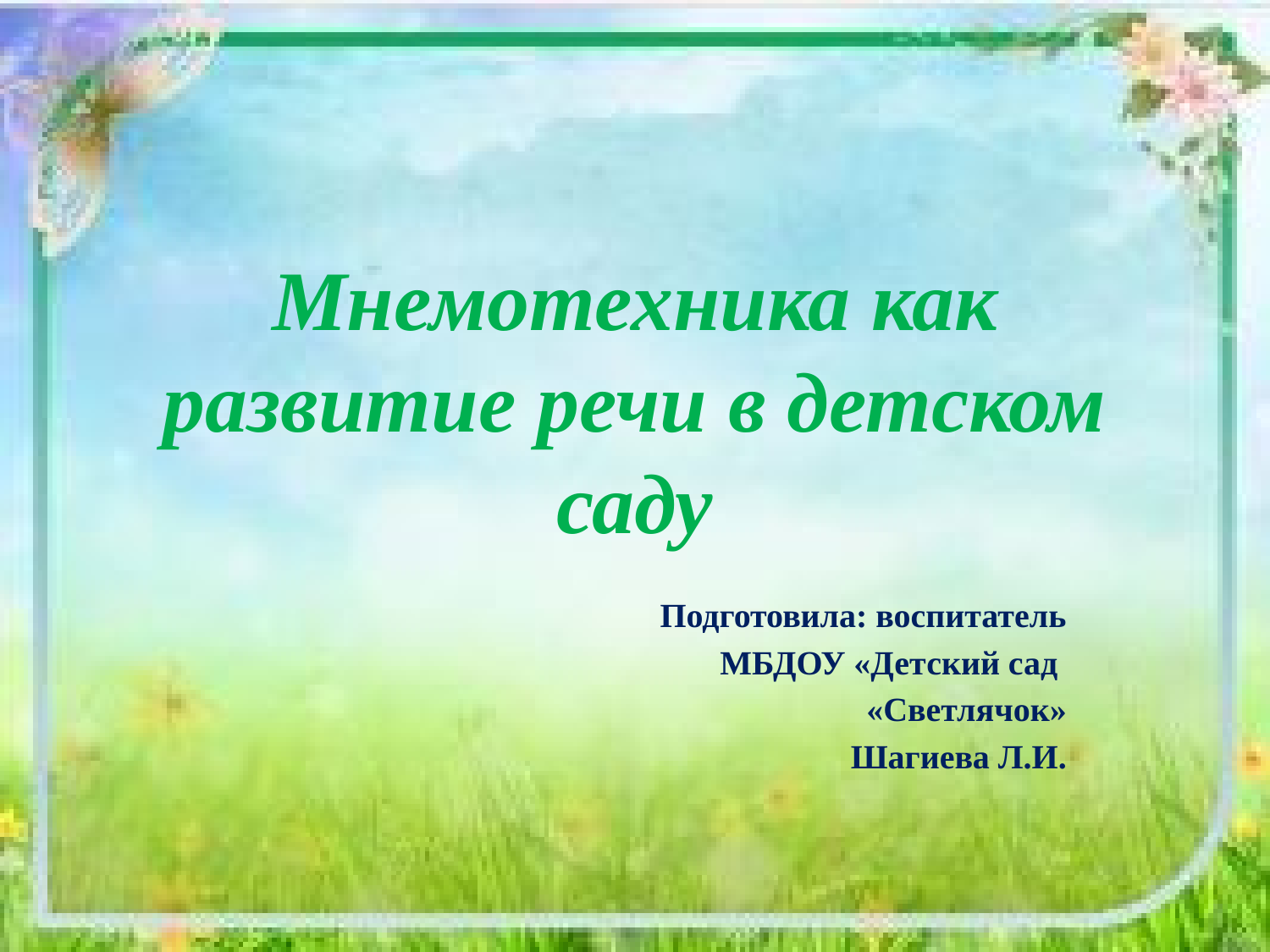

# Мнемотехника как развитие речи в детском саду

Подготовила: воспитатель
МБДОУ «Детский сад
«Светлячок»
Шагиева Л.И.